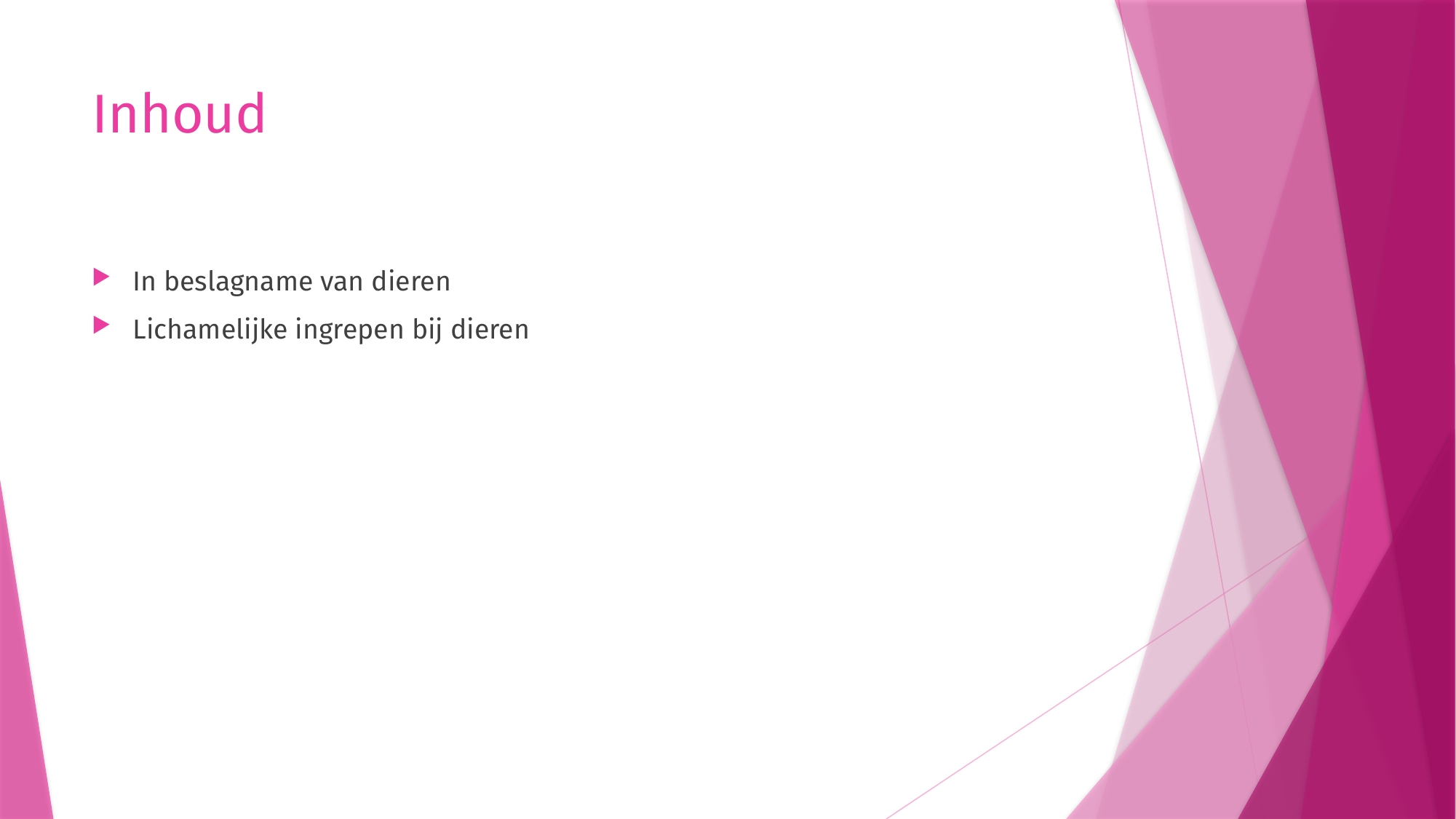

# Inhoud
In beslagname van dieren
Lichamelijke ingrepen bij dieren